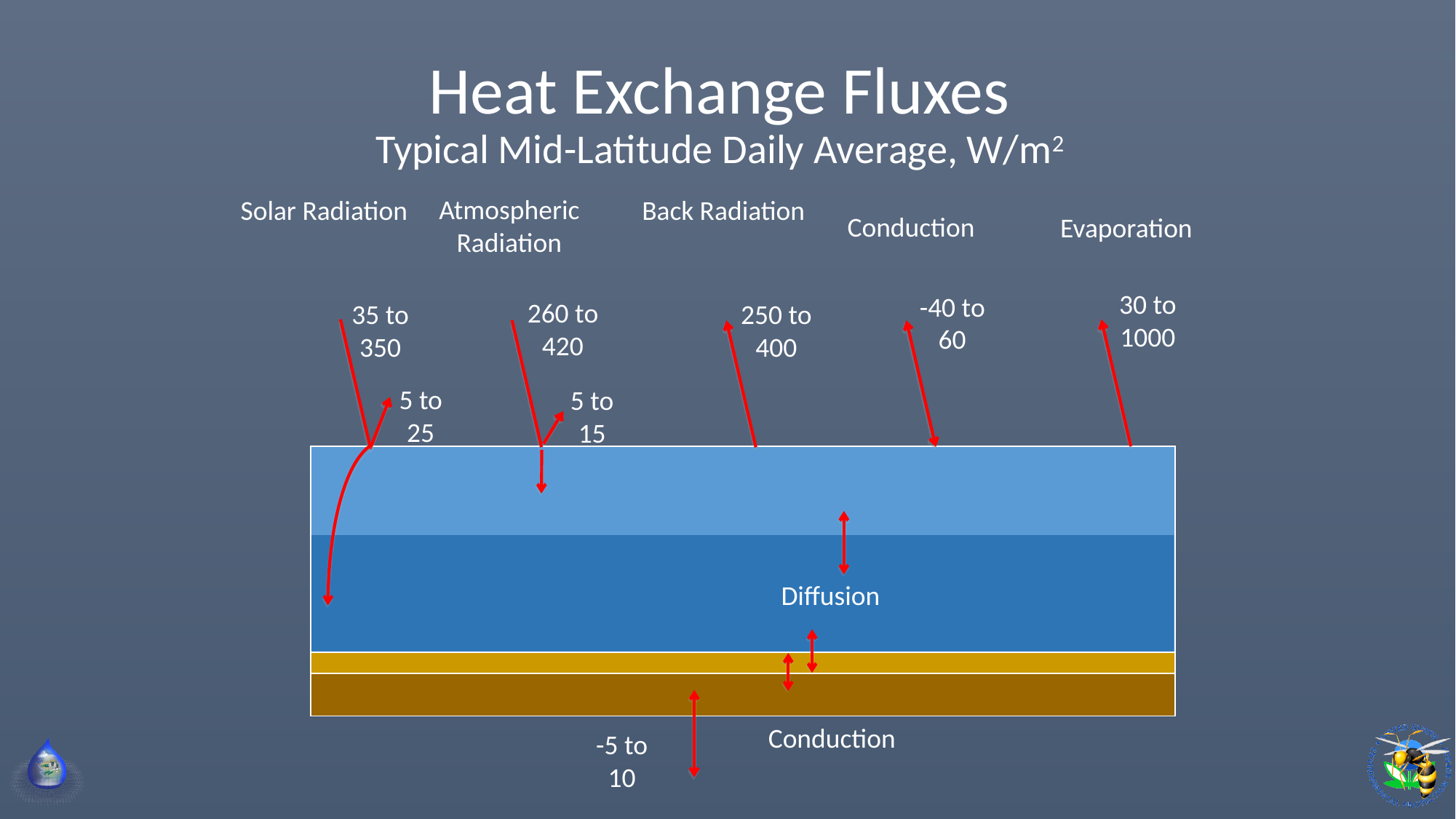

# Heat Exchange Fluxes Typical Mid-Latitude Daily Average, W/m2
Atmospheric Radiation
Back Radiation
Solar Radiation
Conduction
Evaporation
30 to 1000
-40 to 60
260 to 420
250 to 400
35 to 350

5 to 25
5 to 15

Diffusion
Conduction
-5 to 10